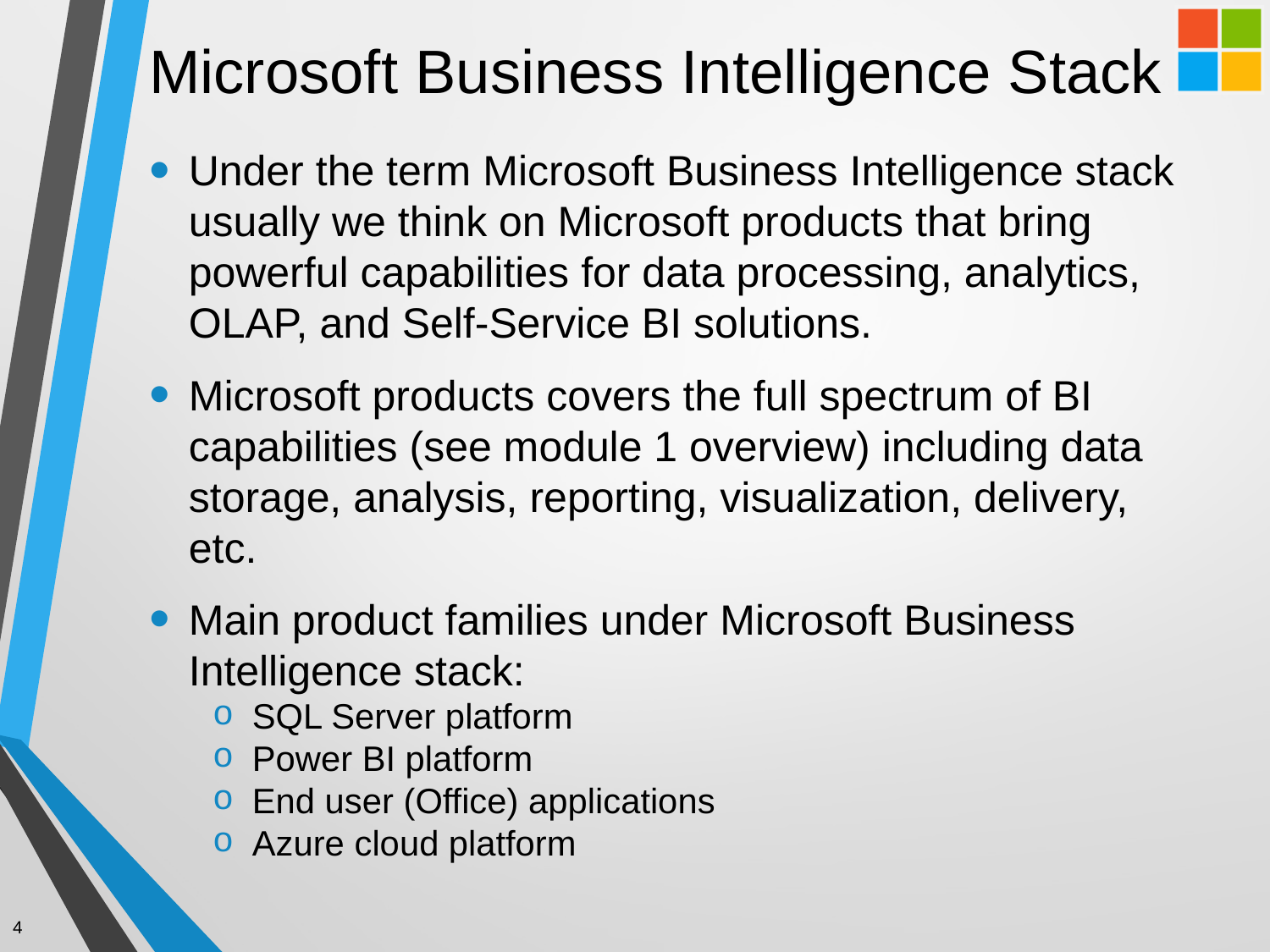

# Microsoft Business Intelligence Stack
Under the term Microsoft Business Intelligence stack usually we think on Microsoft products that bring powerful capabilities for data processing, analytics, OLAP, and Self-Service BI solutions.
Microsoft products covers the full spectrum of BI capabilities (see module 1 overview) including data storage, analysis, reporting, visualization, delivery, etc.
Main product families under Microsoft Business Intelligence stack:
SQL Server platform
Power BI platform
End user (Office) applications
Azure cloud platform
4